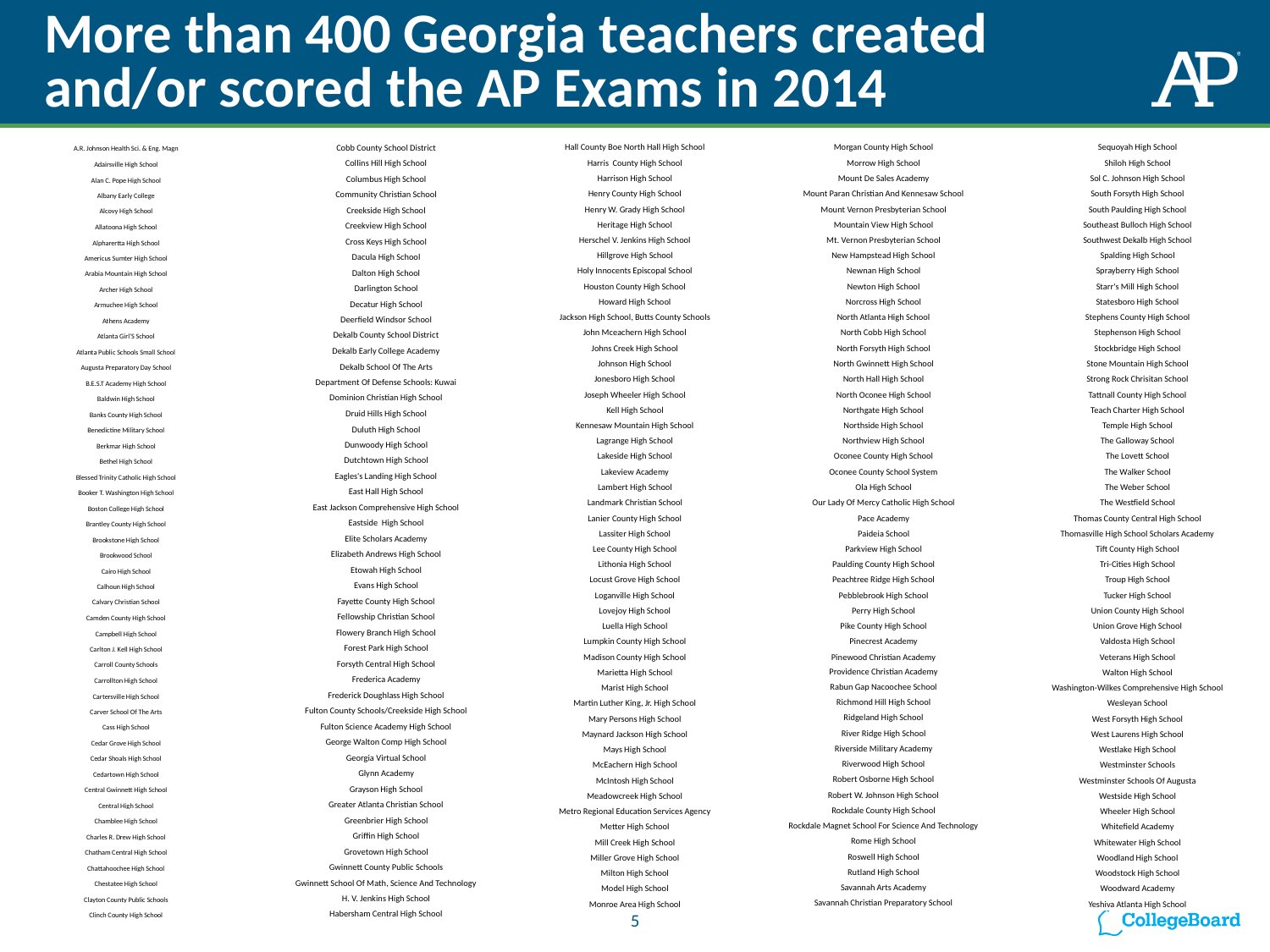

# More than 400 Georgia teachers created and/or scored the AP Exams in 2014
| A.R. Johnson Health Sci. & Eng. Magn |
| --- |
| Adairsville High School |
| Alan C. Pope High School |
| Albany Early College |
| Alcovy High School |
| Allatoona High School |
| Alpharertta High School |
| Americus Sumter High School |
| Arabia Mountain High School |
| Archer High School |
| Armuchee High School |
| Athens Academy |
| Atlanta Girl'S School |
| Atlanta Public Schools Small School |
| Augusta Preparatory Day School |
| B.E.S.T Academy High School |
| Baldwin High School |
| Banks County High School |
| Benedictine Military School |
| Berkmar High School |
| Bethel High School |
| Blessed Trinity Catholic High School |
| Booker T. Washington High School |
| Boston College High School |
| Brantley County High School |
| Brookstone High School |
| Brookwood School |
| Cairo High School |
| Calhoun High School |
| Calvary Christian School |
| Camden County High School |
| Campbell High School |
| Carlton J. Kell High School |
| Carroll County Schools |
| Carrollton High School |
| Cartersville High School |
| Carver School Of The Arts |
| Cass High School |
| Cedar Grove High School |
| Cedar Shoals High School |
| Cedartown High School |
| Central Gwinnett High School |
| Central High School |
| Chamblee High School |
| Charles R. Drew High School |
| Chatham Central High School |
| Chattahoochee High School |
| Chestatee High School |
| Clayton County Public Schools |
| Clinch County High School |
| Cobb County School District |
| --- |
| Collins Hill High School |
| Columbus High School |
| Community Christian School |
| Creekside High School |
| Creekview High School |
| Cross Keys High School |
| Dacula High School |
| Dalton High School |
| Darlington School |
| Decatur High School |
| Deerfield Windsor School |
| Dekalb County School District |
| Dekalb Early College Academy |
| Dekalb School Of The Arts |
| Department Of Defense Schools: Kuwai |
| Dominion Christian High School |
| Druid Hills High School |
| Duluth High School |
| Dunwoody High School |
| Dutchtown High School |
| Eagles's Landing High School |
| East Hall High School |
| East Jackson Comprehensive High School |
| Eastside High School |
| Elite Scholars Academy |
| Elizabeth Andrews High School |
| Etowah High School |
| Evans High School |
| Fayette County High School |
| Fellowship Christian School |
| Flowery Branch High School |
| Forest Park High School |
| Forsyth Central High School |
| Frederica Academy |
| Frederick Doughlass High School |
| Fulton County Schools/Creekside High School |
| Fulton Science Academy High School |
| George Walton Comp High School |
| Georgia Virtual School |
| Glynn Academy |
| Grayson High School |
| Greater Atlanta Christian School |
| Greenbrier High School |
| Griffin High School |
| Grovetown High School |
| Gwinnett County Public Schools |
| Gwinnett School Of Math, Science And Technology |
| H. V. Jenkins High School |
| Habersham Central High School |
| Hall County Boe North Hall High School |
| --- |
| Harris County High School |
| Harrison High School |
| Henry County High School |
| Henry W. Grady High School |
| Heritage High School |
| Herschel V. Jenkins High School |
| Hillgrove High School |
| Holy Innocents Episcopal School |
| Houston County High School |
| Howard High School |
| Jackson High School, Butts County Schools |
| John Mceachern High School |
| Johns Creek High School |
| Johnson High School |
| Jonesboro High School |
| Joseph Wheeler High School |
| Kell High School |
| Kennesaw Mountain High School |
| Lagrange High School |
| Lakeside High School |
| Lakeview Academy |
| Lambert High School |
| Landmark Christian School |
| Lanier County High School |
| Lassiter High School |
| Lee County High School |
| Lithonia High School |
| Locust Grove High School |
| Loganville High School |
| Lovejoy High School |
| Luella High School |
| Lumpkin County High School |
| Madison County High School |
| Marietta High School |
| Marist High School |
| Martin Luther King, Jr. High School |
| Mary Persons High School |
| Maynard Jackson High School |
| Mays High School |
| McEachern High School |
| McIntosh High School |
| Meadowcreek High School |
| Metro Regional Education Services Agency |
| Metter High School |
| Mill Creek High School |
| Miller Grove High School |
| Milton High School |
| Model High School |
| Monroe Area High School |
| Morgan County High School |
| --- |
| Morrow High School |
| Mount De Sales Academy |
| Mount Paran Christian And Kennesaw School |
| Mount Vernon Presbyterian School |
| Mountain View High School |
| Mt. Vernon Presbyterian School |
| New Hampstead High School |
| Newnan High School |
| Newton High School |
| Norcross High School |
| North Atlanta High School |
| North Cobb High School |
| North Forsyth High School |
| North Gwinnett High School |
| North Hall High School |
| North Oconee High School |
| Northgate High School |
| Northside High School |
| Northview High School |
| Oconee County High School |
| Oconee County School System |
| Ola High School |
| Our Lady Of Mercy Catholic High School |
| Pace Academy |
| Paideia School |
| Parkview High School |
| Paulding County High School |
| Peachtree Ridge High School |
| Pebblebrook High School |
| Perry High School |
| Pike County High School |
| Pinecrest Academy |
| Pinewood Christian Academy |
| Providence Christian Academy |
| Rabun Gap Nacoochee School |
| Richmond Hill High School |
| Ridgeland High School |
| River Ridge High School |
| Riverside Military Academy |
| Riverwood High School |
| Robert Osborne High School |
| Robert W. Johnson High School |
| Rockdale County High School |
| Rockdale Magnet School For Science And Technology |
| Rome High School |
| Roswell High School |
| Rutland High School |
| Savannah Arts Academy |
| Savannah Christian Preparatory School |
| Sequoyah High School |
| --- |
| Shiloh High School |
| Sol C. Johnson High School |
| South Forsyth High School |
| South Paulding High School |
| Southeast Bulloch High School |
| Southwest Dekalb High School |
| Spalding High School |
| Sprayberry High School |
| Starr's Mill High School |
| Statesboro High School |
| Stephens County High School |
| Stephenson High School |
| Stockbridge High School |
| Stone Mountain High School |
| Strong Rock Chrisitan School |
| Tattnall County High School |
| Teach Charter High School |
| Temple High School |
| The Galloway School |
| The Lovett School |
| The Walker School |
| The Weber School |
| The Westfield School |
| Thomas County Central High School |
| Thomasville High School Scholars Academy |
| Tift County High School |
| Tri-Cities High School |
| Troup High School |
| Tucker High School |
| Union County High School |
| Union Grove High School |
| Valdosta High School |
| Veterans High School |
| Walton High School |
| Washington-Wilkes Comprehensive High School |
| Wesleyan School |
| West Forsyth High School |
| West Laurens High School |
| Westlake High School |
| Westminster Schools |
| Westminster Schools Of Augusta |
| Westside High School |
| Wheeler High School |
| Whitefield Academy |
| Whitewater High School |
| Woodland High School |
| Woodstock High School |
| Woodward Academy |
| Yeshiva Atlanta High School |
5